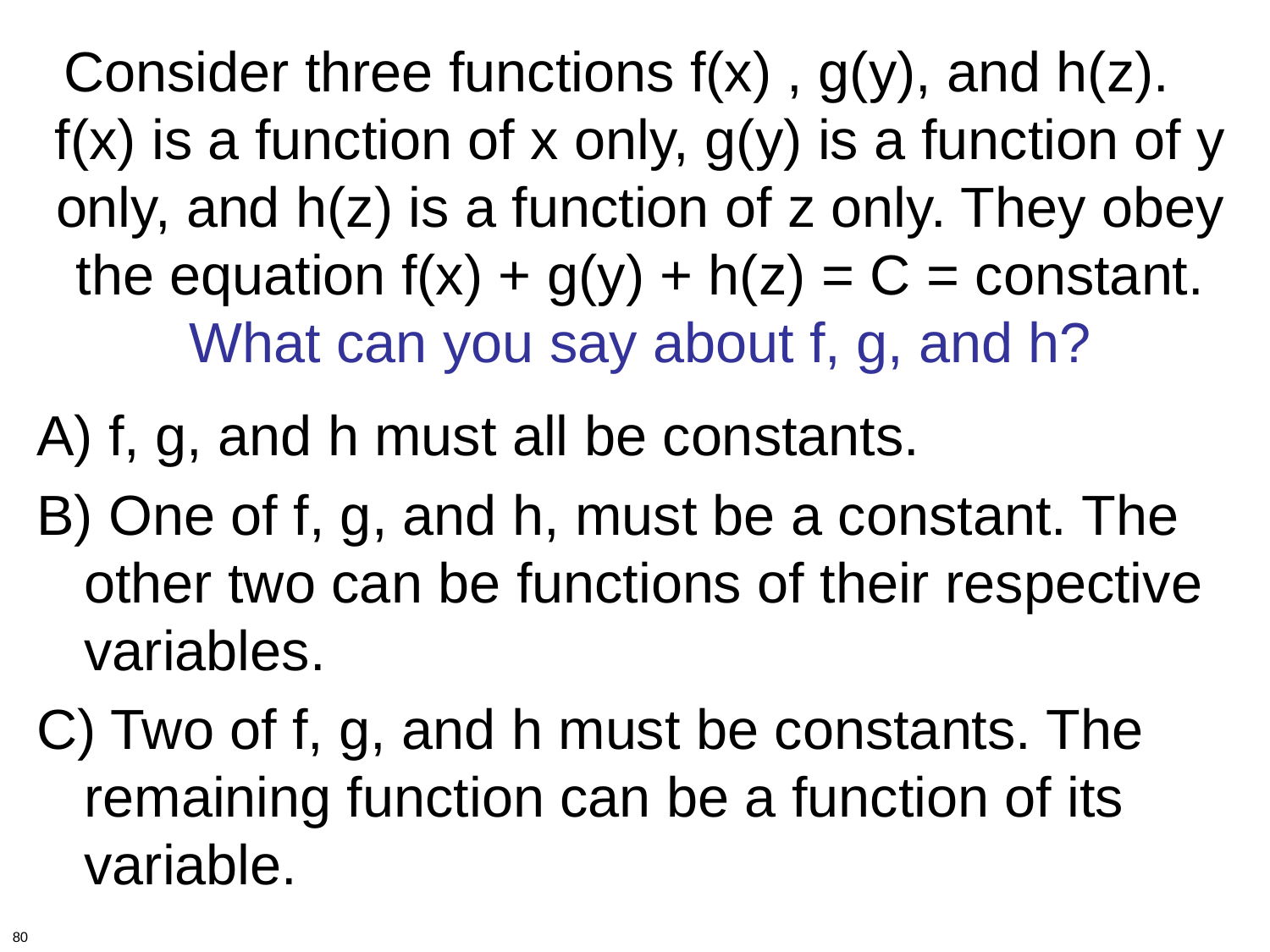

# Consider three functions f(x) , g(y), and h(z).    f(x) is a function of x only, g(y) is a function of y only, and h(z) is a function of z only. They obey the equation f(x) + g(y) + h(z) = C = constant. What can you say about f, g, and h?
A) f, g, and h must all be constants.
B) One of f, g, and h, must be a constant. The other two can be functions of their respective variables.
C) Two of f, g, and h must be constants. The remaining function can be a function of its variable.
80